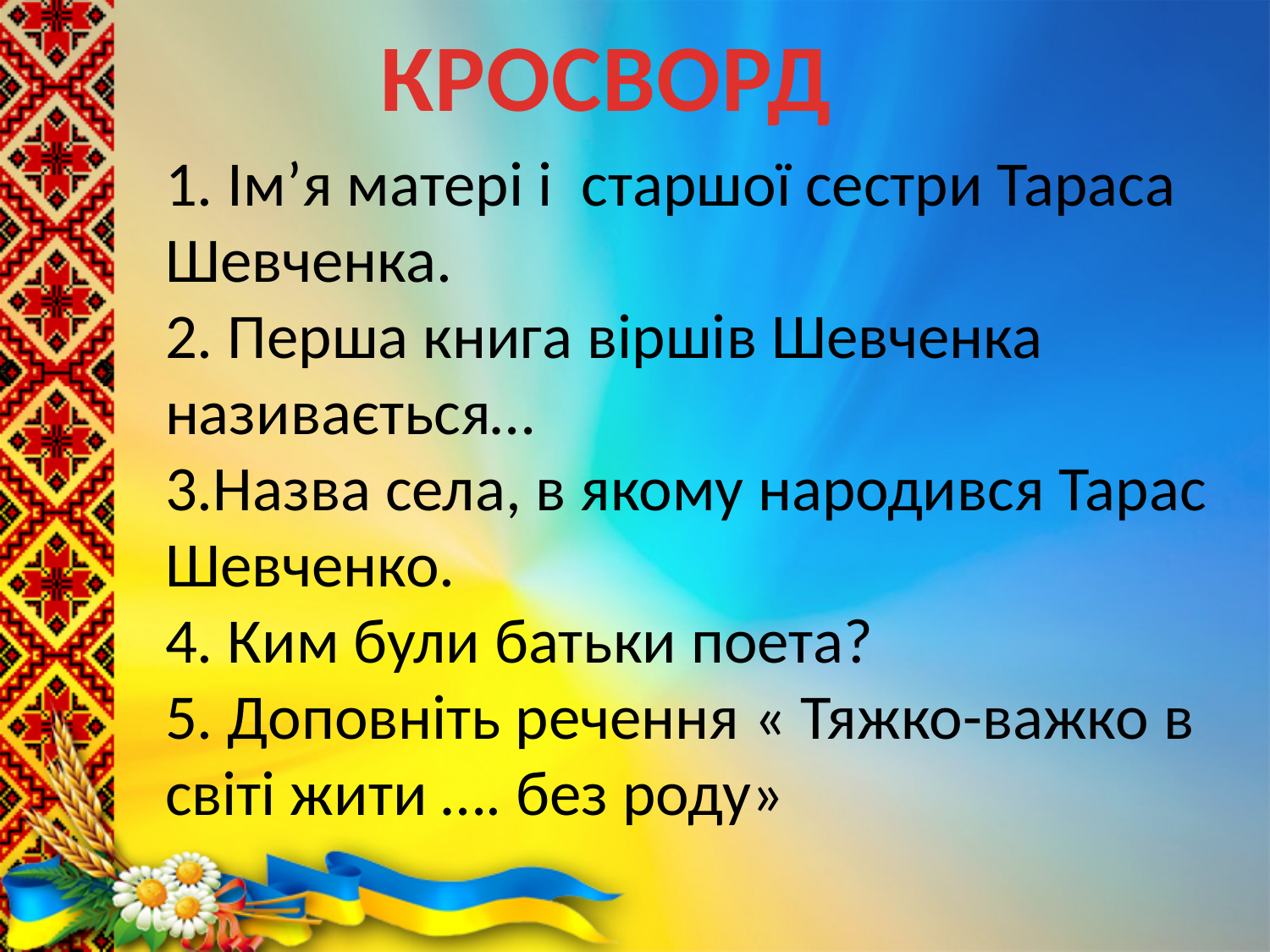

КРОСВОРД
1. Ім’я матері і  старшої сестри Тараса Шевченка.
2. Перша книга віршів Шевченка називається…
3.Назва села, в якому народився Тарас Шевченко.
4. Ким були батьки поета?
5. Доповніть речення « Тяжко-важко в світі жити …. без роду»